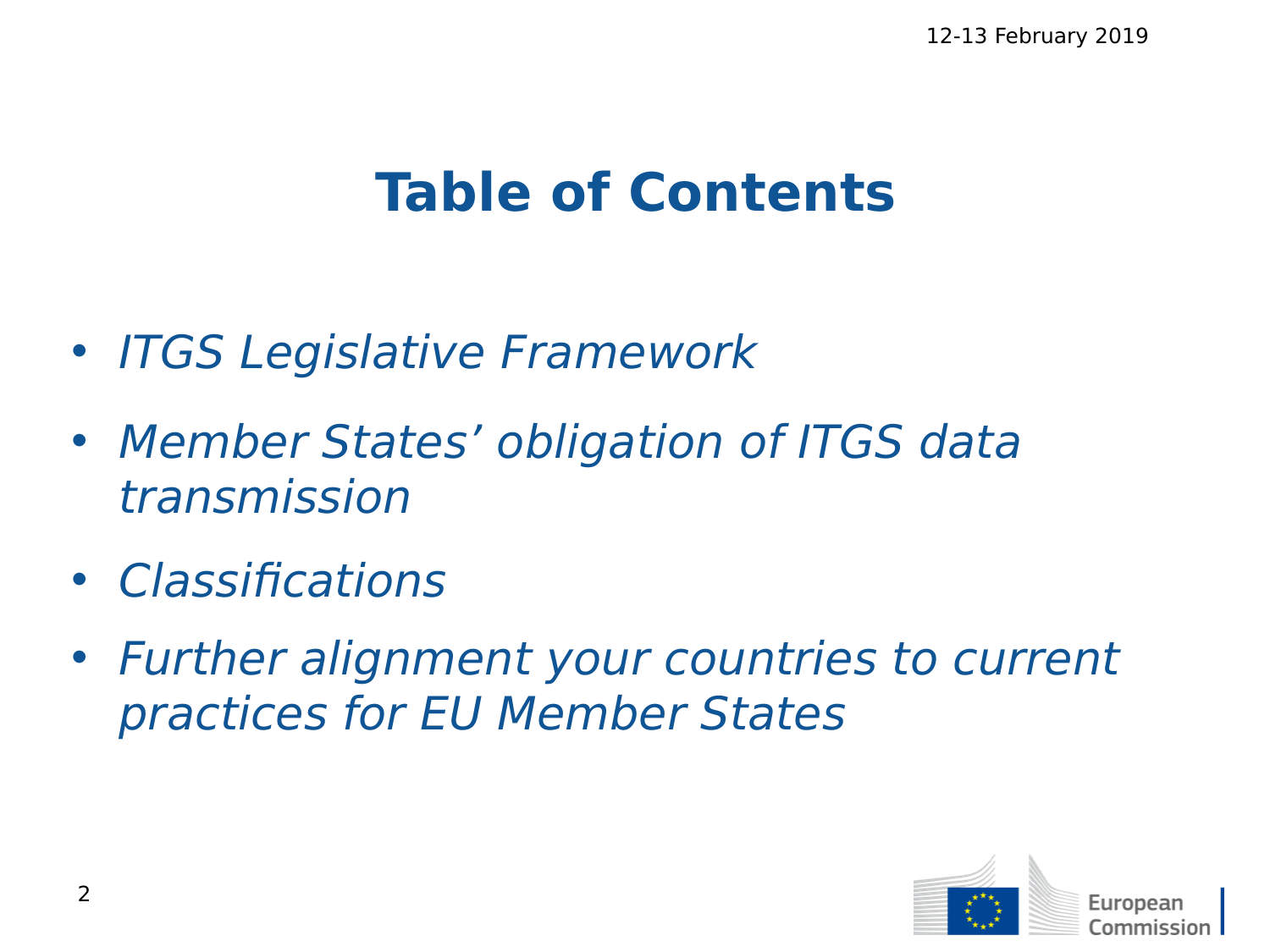

12-13 February 2019
# Table of Contents

ITGS Legislative Framework
Member States’ obligation of ITGS data transmission
Classifications
Further alignment your countries to current practices for EU Member States

2